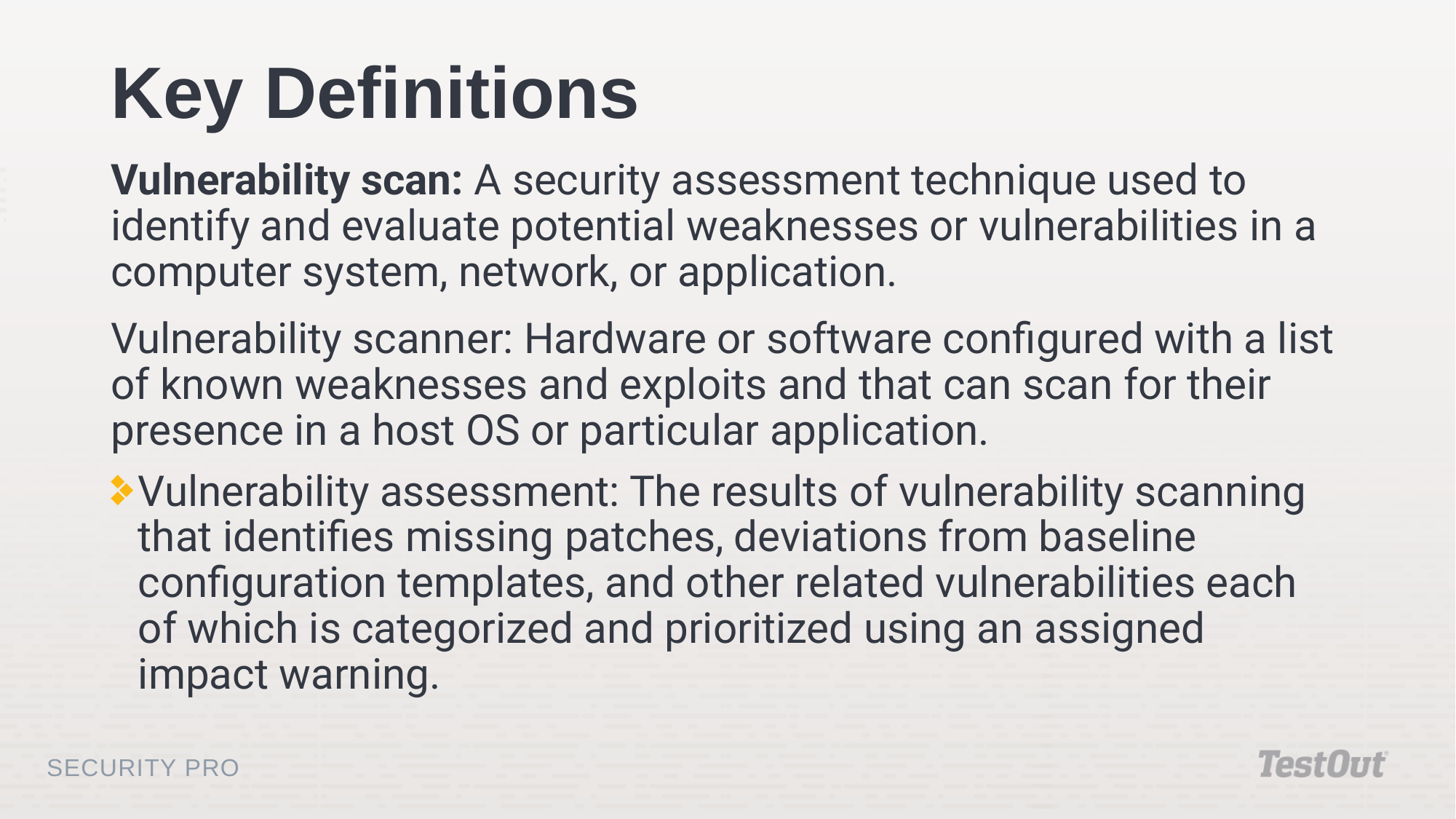

# Key Definitions
Vulnerability scan: A security assessment technique used to identify and evaluate potential weaknesses or vulnerabilities in a computer system, network, or application.
Vulnerability scanner: Hardware or software configured with a list of known weaknesses and exploits and that can scan for their presence in a host OS or particular application.
Vulnerability assessment: The results of vulnerability scanning that identifies missing patches, deviations from baseline configuration templates, and other related vulnerabilities each of which is categorized and prioritized using an assigned impact warning.
Security Pro